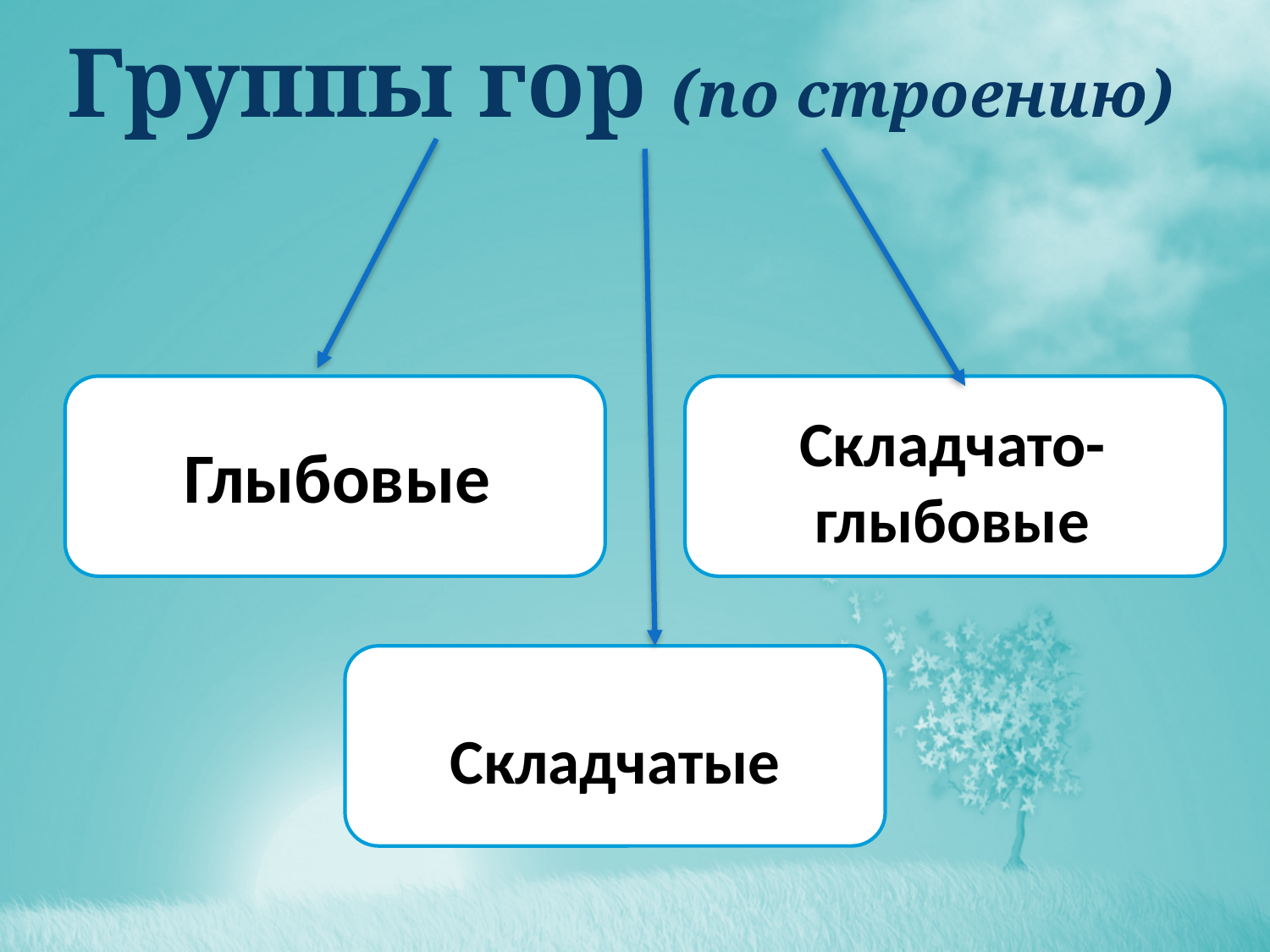

# Группы гор (по строению)

Складчато-глыбовые
Глыбовые

Складчатые